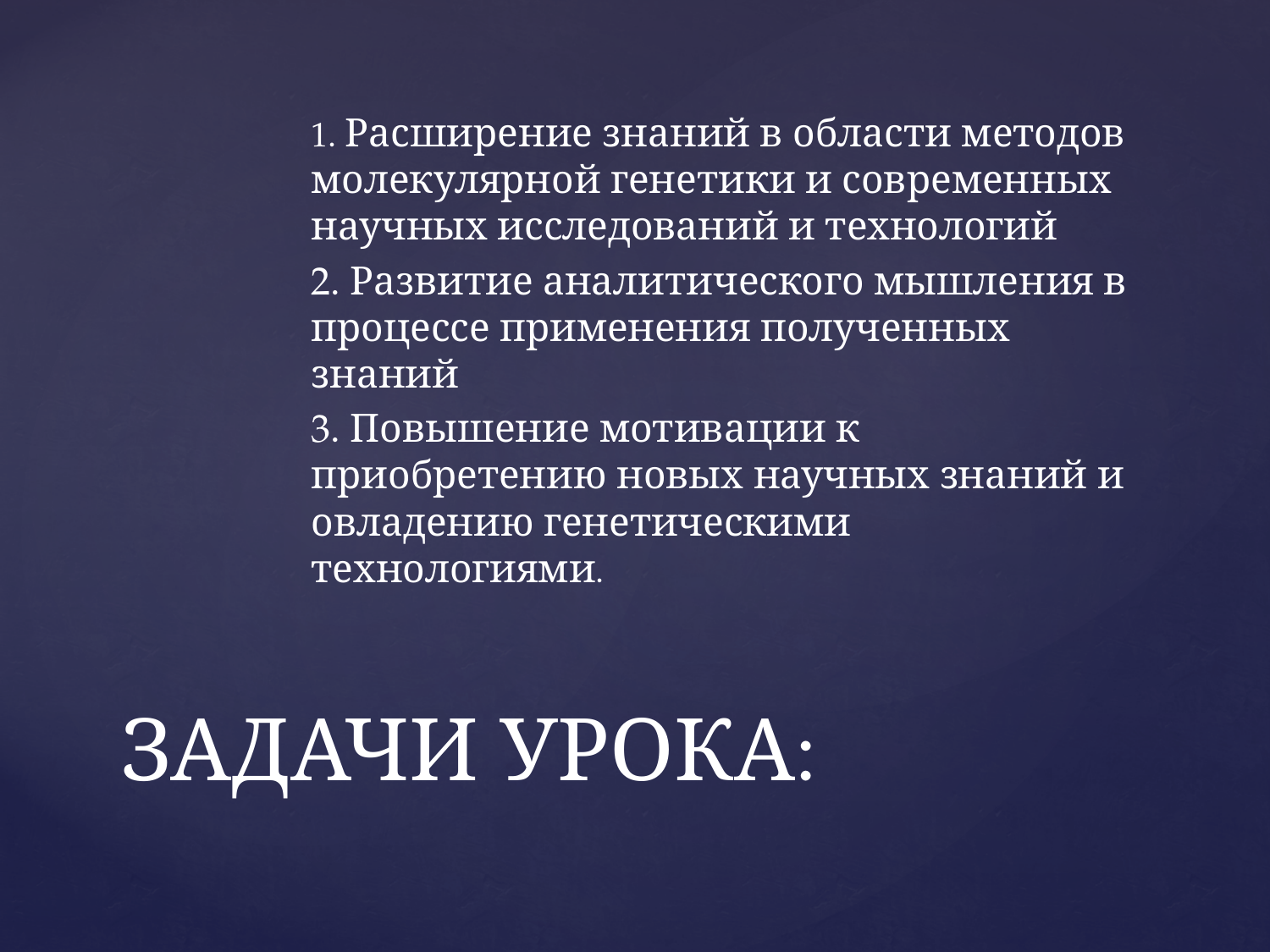

1. Расширение знаний в области методов молекулярной генетики и современных научных исследований и технологий
2. Развитие аналитического мышления в процессе применения полученных знаний
3. Повышение мотивации к приобретению новых научных знаний и овладению генетическими технологиями.
# ЗАДАЧИ УРОКА: